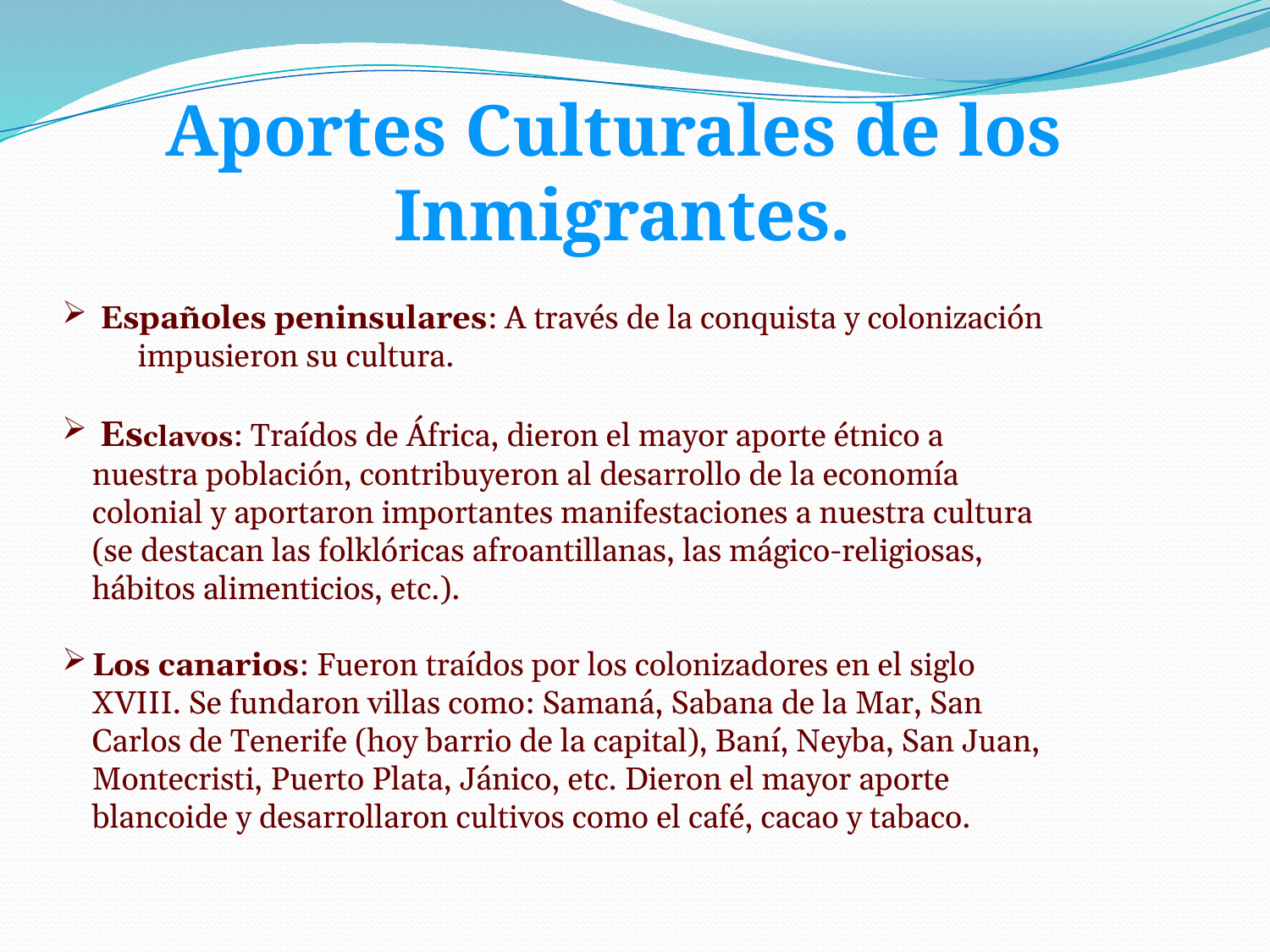

Aportes Culturales de los
Inmigrantes.
 Españoles peninsulares: A través de la conquista y colonización       impusieron su cultura.

 Esclavos: Traídos de África, dieron el mayor aporte étnico a nuestra población, contribuyeron al desarrollo de la economía colonial y aportaron importantes manifestaciones a nuestra cultura (se destacan las folklóricas afroantillanas, las mágico-religiosas, hábitos alimenticios, etc.).

Los canarios: Fueron traídos por los colonizadores en el siglo XVIII. Se fundaron villas como: Samaná, Sabana de la Mar, San Carlos de Tenerife (hoy barrio de la capital), Baní, Neyba, San Juan, Montecristi, Puerto Plata, Jánico, etc. Dieron el mayor aporte blancoide y desarrollaron cultivos como el café, cacao y tabaco.